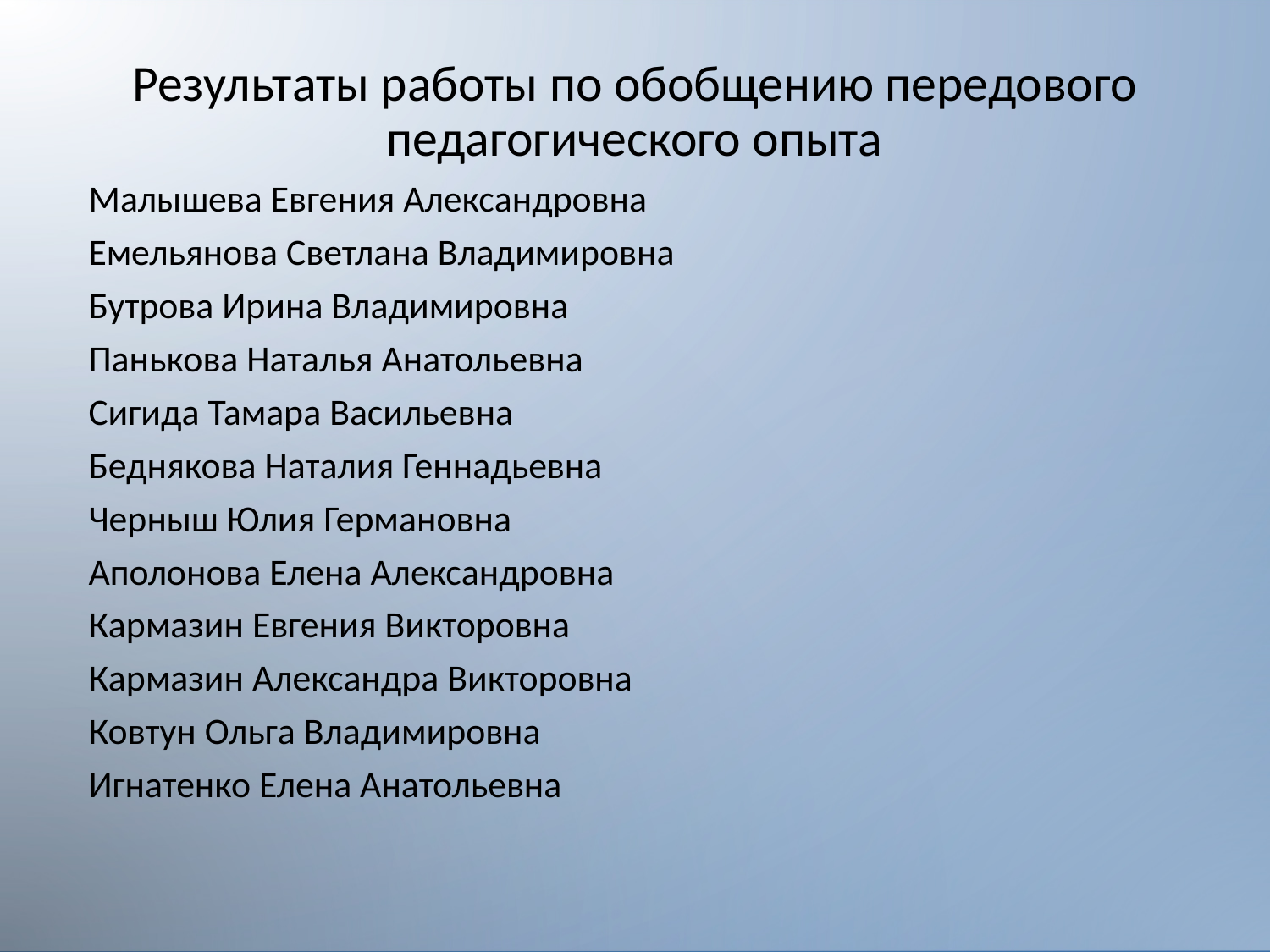

# Результаты работы по обобщению передового педагогического опыта
Малышева Евгения Александровна
Емельянова Светлана Владимировна
Бутрова Ирина Владимировна
Панькова Наталья Анатольевна
Сигида Тамара Васильевна
Беднякова Наталия Геннадьевна
Черныш Юлия Германовна
Аполонова Елена Александровна
Кармазин Евгения Викторовна
Кармазин Александра Викторовна
Ковтун Ольга Владимировна
Игнатенко Елена Анатольевна